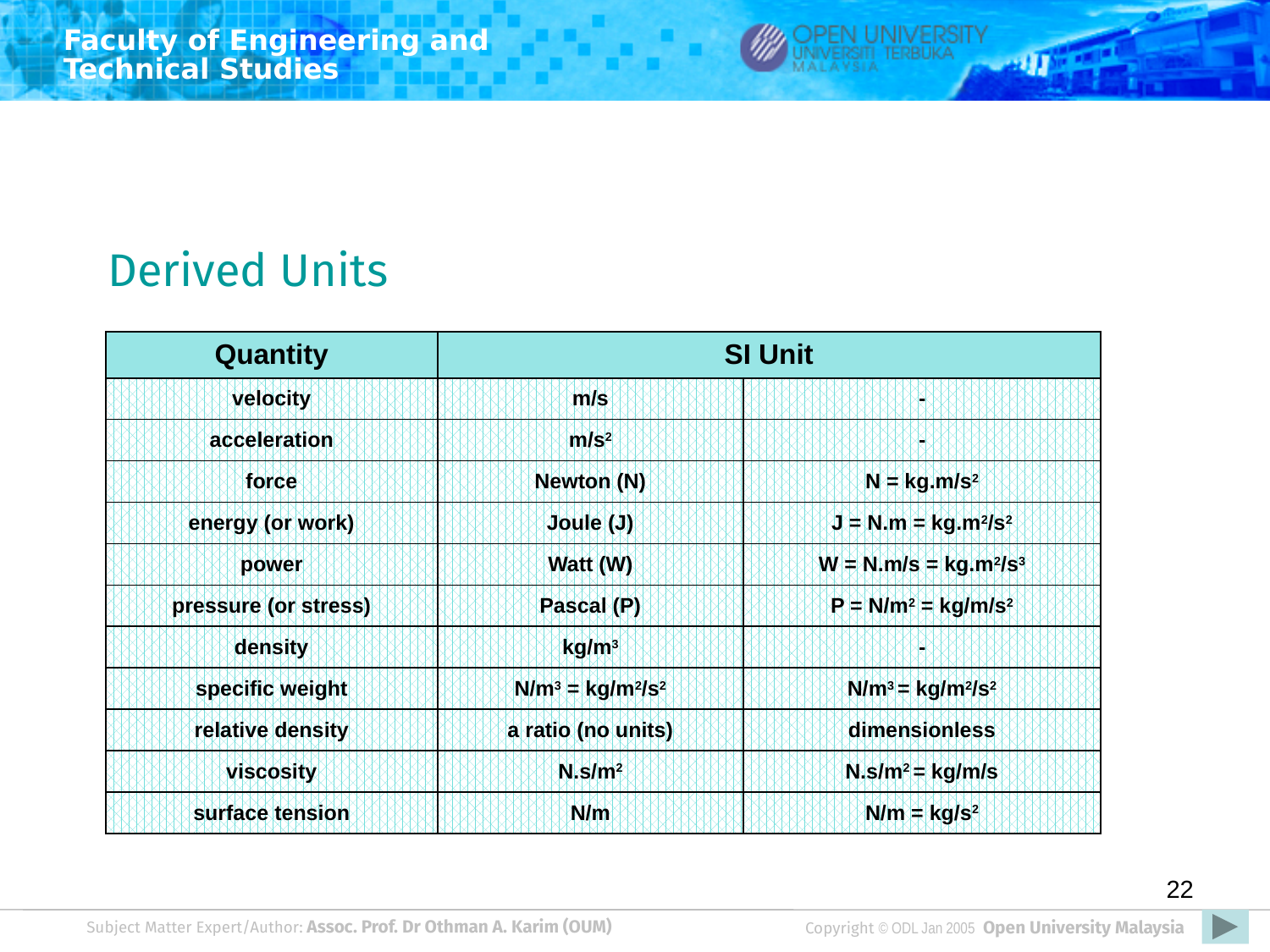

Derived Units
| Quantity | SI Unit |  |
| --- | --- | --- |
| velocity | m/s | - |
| acceleration | m/s2 | - |
| force | Newton (N) | N = kg.m/s2 |
| energy (or work) | Joule (J) | J = N.m = kg.m2/s2 |
| power | Watt (W) | W = N.m/s = kg.m2/s3 |
| pressure (or stress) | Pascal (P) | P = N/m2 = kg/m/s2 |
| density | kg/m3 | - |
| specific weight | N/m3 = kg/m2/s2 | N/m3 = kg/m2/s2 |
| relative density | a ratio (no units) | dimensionless |
| viscosity | N.s/m2 | N.s/m2 = kg/m/s |
| surface tension | N/m | N/m = kg/s2 |

22
Copyright © ODL Jan 2005  Open University Malaysia